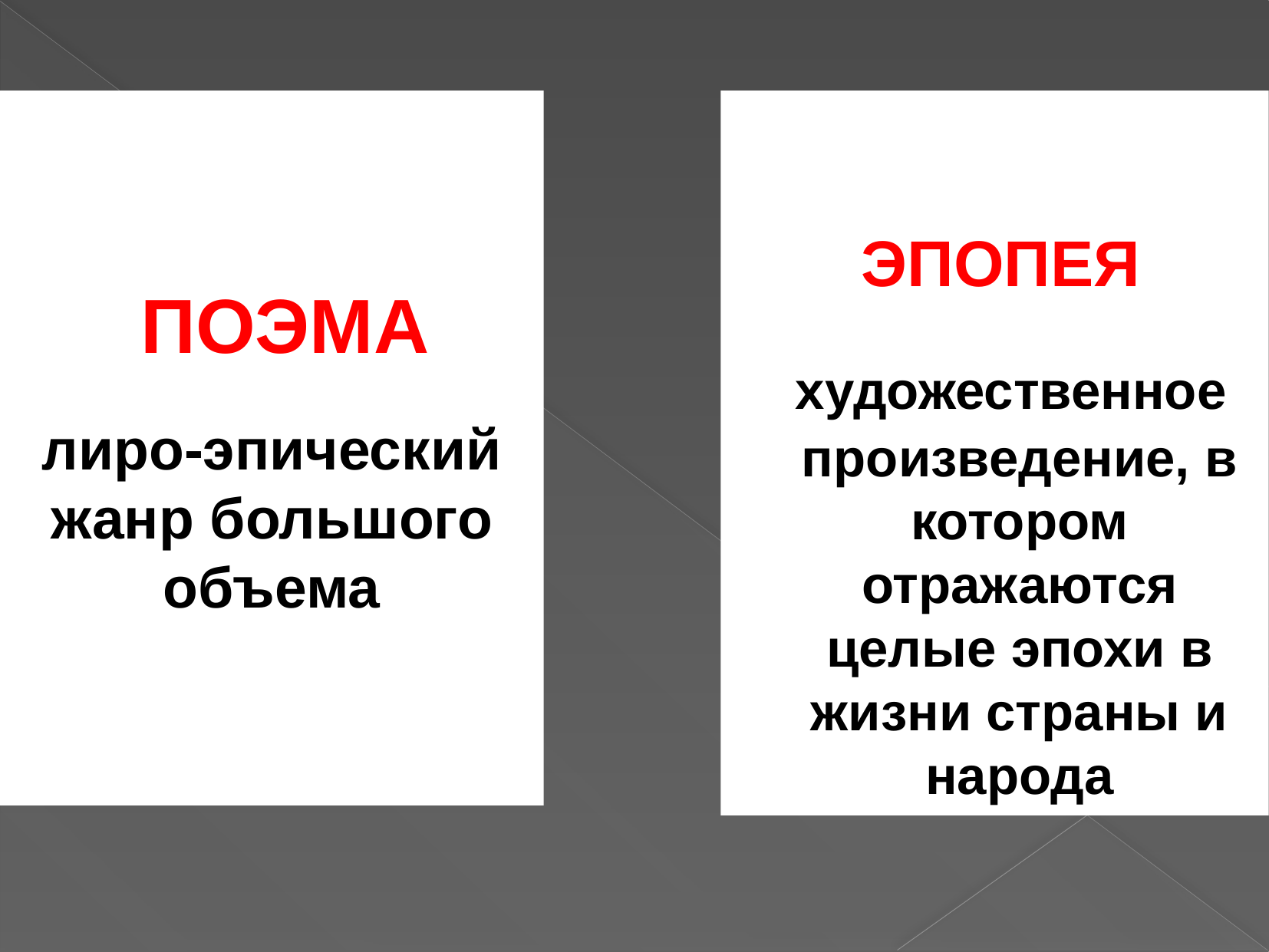

ПОЭМА
лиро-эпический жанр большого объема

ЭПОПЕЯ
 художественное произведение, в котором отражаются целые эпохи в жизни страны и народа